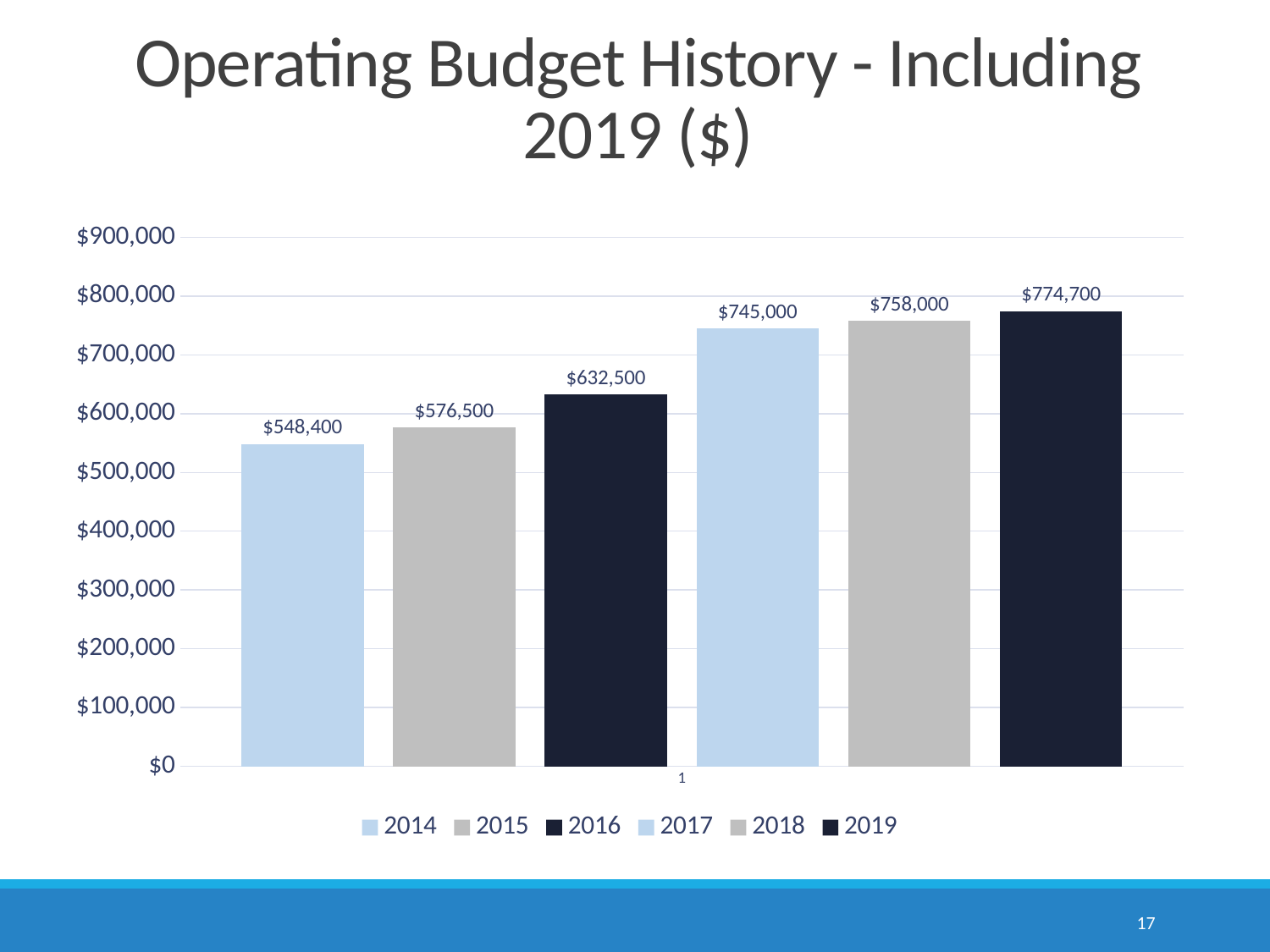

# Operating Budget History - Including 2019 ($)

### Chart

| Category | 2014 | 2015 | 2016 | 2017 | 2018 | 2019 |
|---|---|---|---|---|---|---|
17